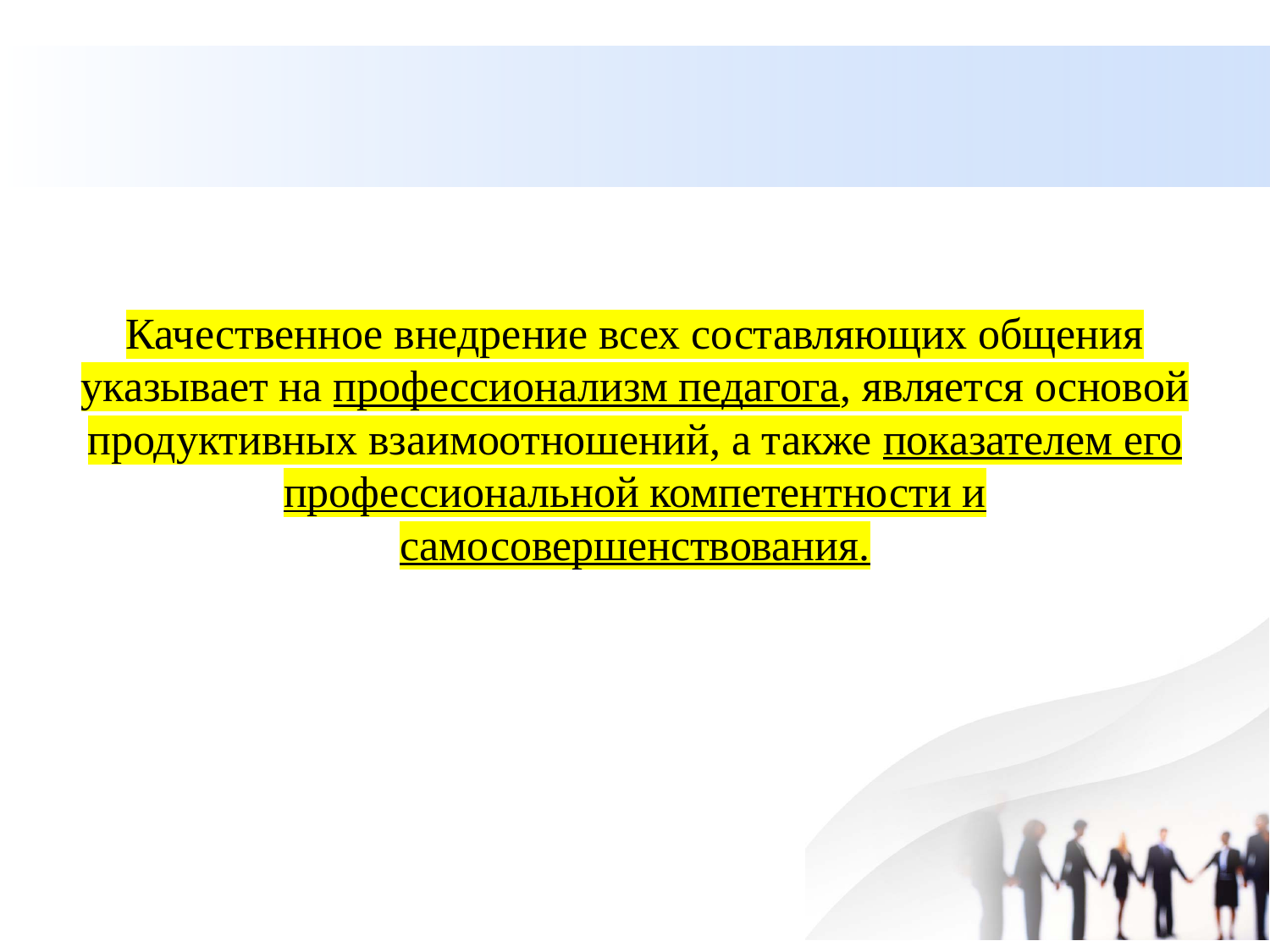

Качественное внедрение всех составляющих общения указывает на профессионализм педагога, является основой продуктивных взаимоотношений, а также показателем его профессиональной компетентности и самосовершенствования.